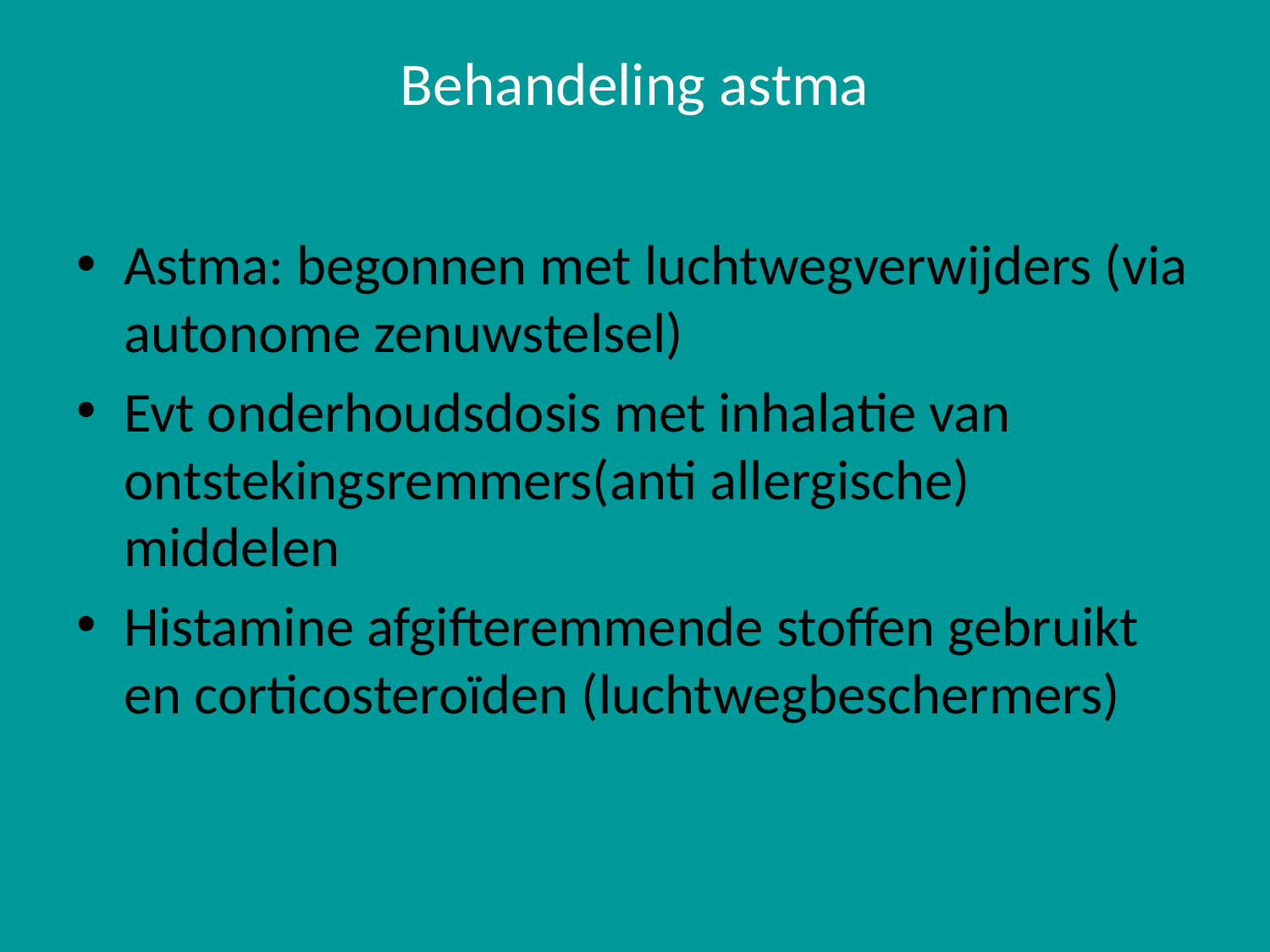

# Behandeling astma
Astma: begonnen met luchtwegverwijders (via autonome zenuwstelsel)
Evt onderhoudsdosis met inhalatie van ontstekingsremmers(anti allergische) middelen
Histamine afgifteremmende stoffen gebruikt en corticosteroïden (luchtwegbeschermers)